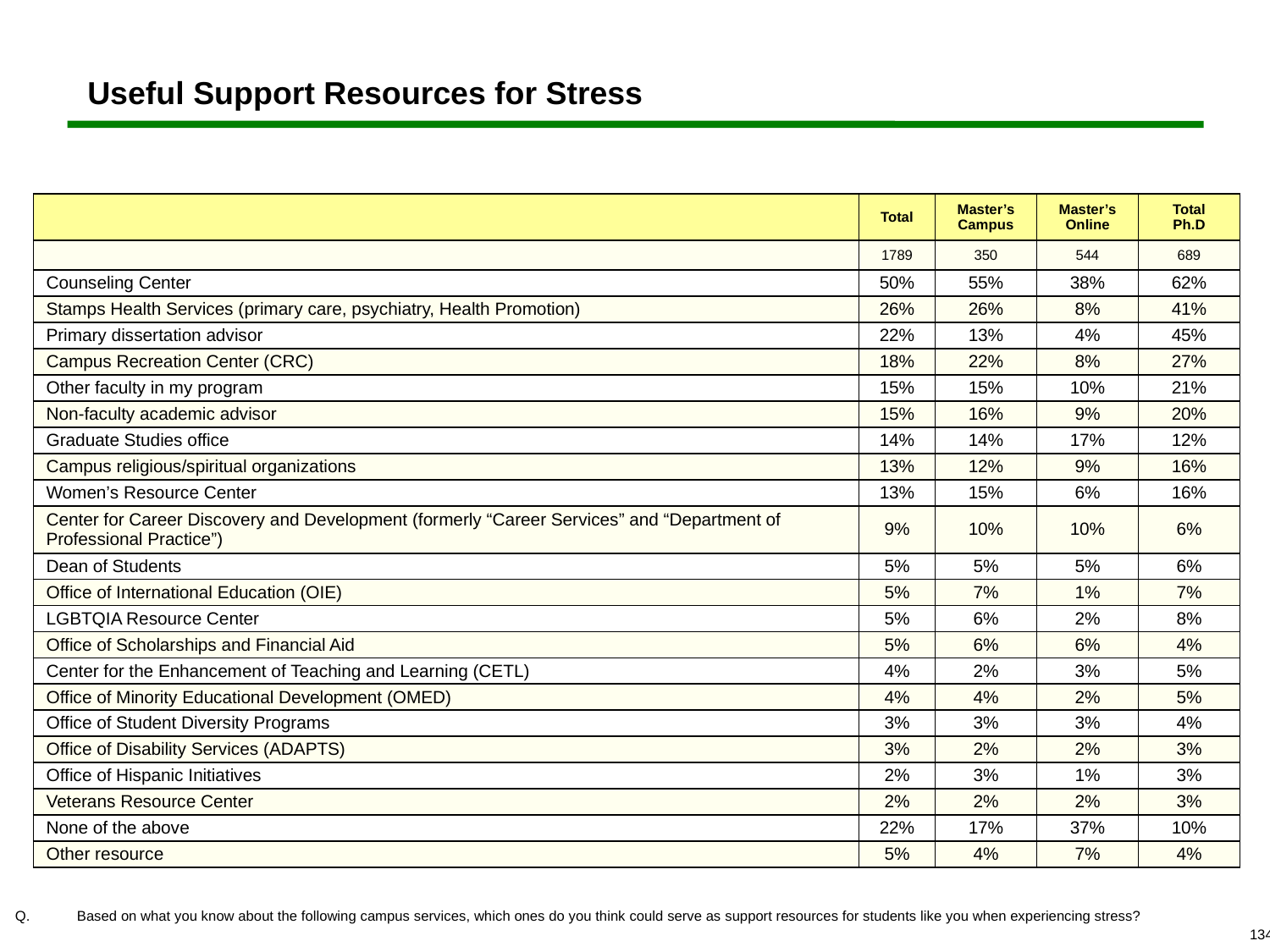

# Useful Support Resources for Stress
|  | Total | Master’s Campus | Master’s Online | Total Ph.D |
| --- | --- | --- | --- | --- |
|  | 1789 | 350 | 544 | 689 |
| Counseling Center | 50% | 55% | 38% | 62% |
| Stamps Health Services (primary care, psychiatry, Health Promotion) | 26% | 26% | 8% | 41% |
| Primary dissertation advisor | 22% | 13% | 4% | 45% |
| Campus Recreation Center (CRC) | 18% | 22% | 8% | 27% |
| Other faculty in my program | 15% | 15% | 10% | 21% |
| Non-faculty academic advisor | 15% | 16% | 9% | 20% |
| Graduate Studies office | 14% | 14% | 17% | 12% |
| Campus religious/spiritual organizations | 13% | 12% | 9% | 16% |
| Women’s Resource Center | 13% | 15% | 6% | 16% |
| Center for Career Discovery and Development (formerly “Career Services” and “Department of Professional Practice”) | 9% | 10% | 10% | 6% |
| Dean of Students | 5% | 5% | 5% | 6% |
| Office of International Education (OIE) | 5% | 7% | 1% | 7% |
| LGBTQIA Resource Center | 5% | 6% | 2% | 8% |
| Office of Scholarships and Financial Aid | 5% | 6% | 6% | 4% |
| Center for the Enhancement of Teaching and Learning (CETL) | 4% | 2% | 3% | 5% |
| Office of Minority Educational Development (OMED) | 4% | 4% | 2% | 5% |
| Office of Student Diversity Programs | 3% | 3% | 3% | 4% |
| Office of Disability Services (ADAPTS) | 3% | 2% | 2% | 3% |
| Office of Hispanic Initiatives | 2% | 3% | 1% | 3% |
| Veterans Resource Center | 2% | 2% | 2% | 3% |
| None of the above | 22% | 17% | 37% | 10% |
| Other resource | 5% | 4% | 7% | 4% |
 	Based on what you know about the following campus services, which ones do you think could serve as support resources for students like you when experiencing stress?